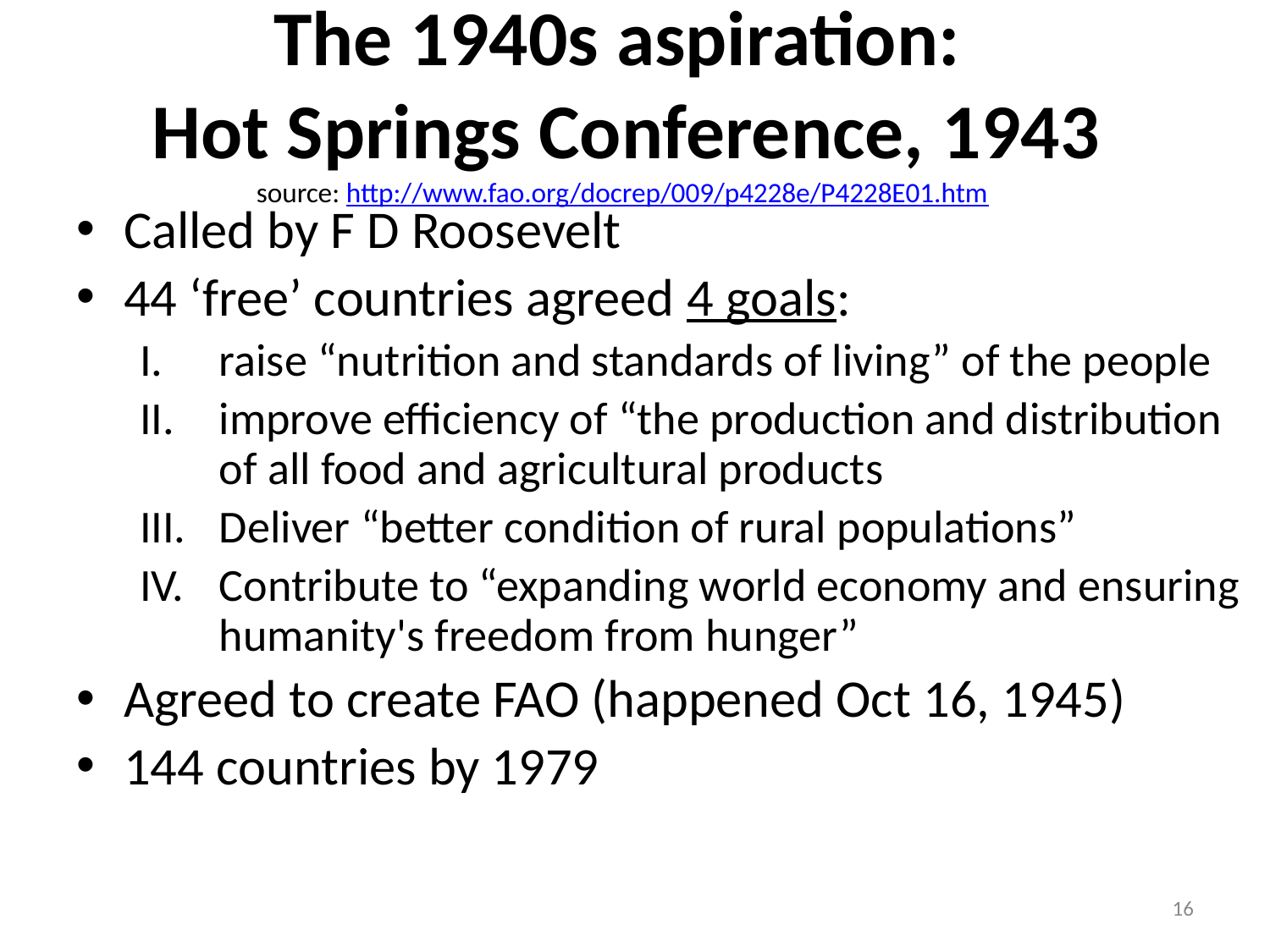

# The 1940s aspiration: Hot Springs Conference, 1943 source: http://www.fao.org/docrep/009/p4228e/P4228E01.htm
Called by F D Roosevelt
44 ‘free’ countries agreed 4 goals:
raise “nutrition and standards of living” of the people
improve efficiency of “the production and distribution of all food and agricultural products
Deliver “better condition of rural populations”
Contribute to “expanding world economy and ensuring humanity's freedom from hunger”
Agreed to create FAO (happened Oct 16, 1945)
144 countries by 1979

16